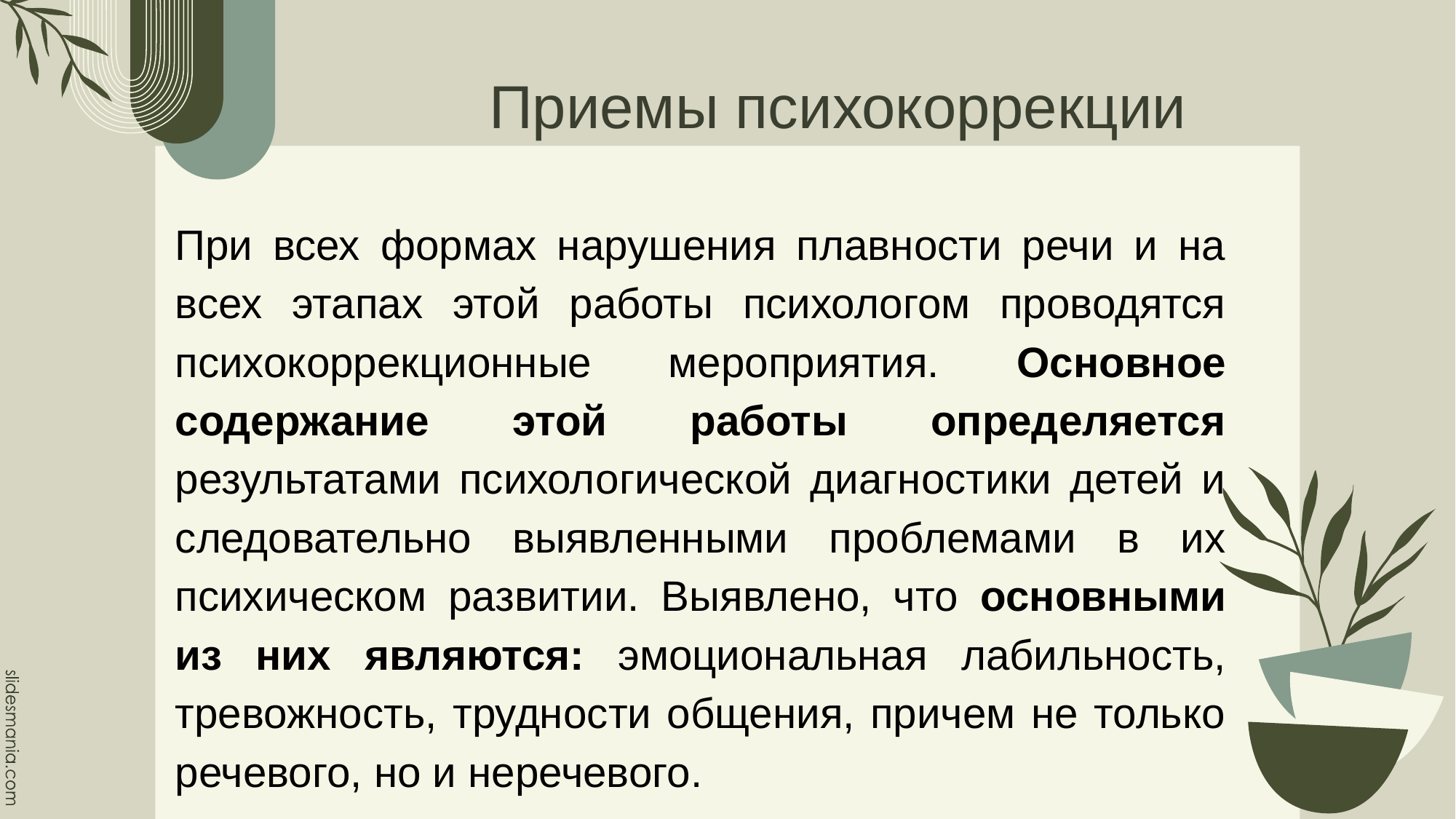

# Приемы психокоррекции
При всех формах нарушения плавности речи и на всех этапах этой работы психологом проводятся психокоррекционные мероприятия. Основное содержание этой работы определяется результатами психологической диагностики детей и следовательно выявленными проблемами в их психическом развитии. Выявлено, что основными из них являются: эмоциональная лабильность, тревожность, трудности общения, причем не только речевого, но и неречевого.